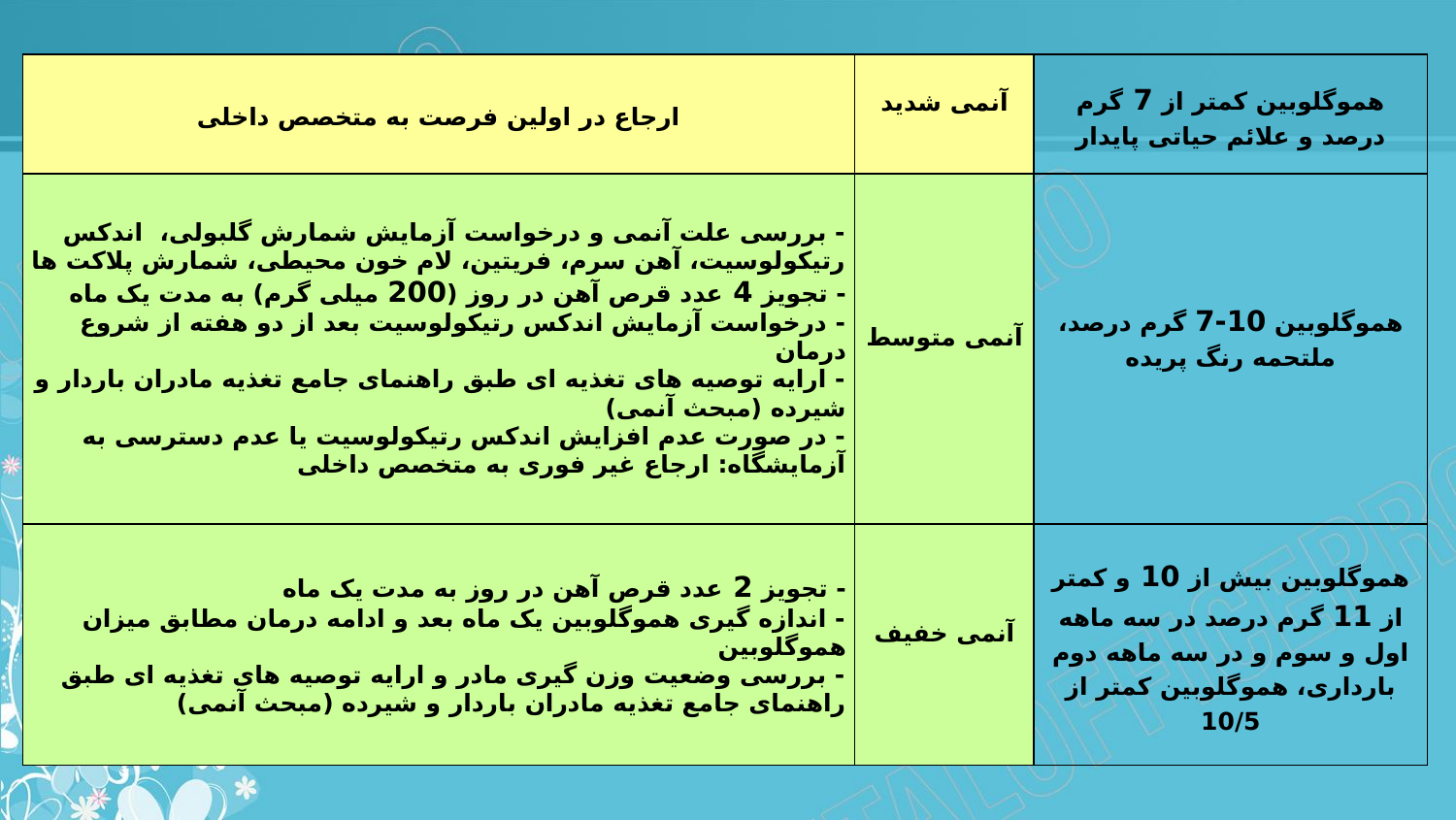

| ارجاع در اولین فرصت به متخصص داخلی | آنمی شدید | هموگلوبین کمتر از 7 گرم درصد و علائم حیاتی پایدار |
| --- | --- | --- |
| - بررسی علت آنمی و درخواست آزمایش شمارش گلبولی، اندکس رتیکولوسیت، آهن سرم، فریتین، لام خون محیطی، شمارش پلاکت ها - تجویز 4 عدد قرص آهن در روز (200 میلی گرم) به مدت یک ماه - درخواست آزمایش اندکس رتیکولوسیت بعد از دو هفته از شروع درمان - ارایه توصیه های تغذیه ای طبق راهنمای جامع تغذیه مادران باردار و شیرده (مبحث آنمی) - در صورت عدم افزایش اندکس رتیکولوسیت یا عدم دسترسی به آزمایشگاه: ارجاع غیر فوری به متخصص داخلی | آنمی متوسط | هموگلوبین 10-7 گرم درصد، ملتحمه رنگ پریده |
| - تجویز 2 عدد قرص آهن در روز به مدت یک ماه - اندازه گیری هموگلوبین یک ماه بعد و ادامه درمان مطابق میزان هموگلوبین - بررسی وضعیت وزن گیری مادر و ارایه توصیه های تغذیه ای طبق راهنمای جامع تغذیه مادران باردار و شیرده (مبحث آنمی) | آنمی خفیف | هموگلوبین بیش از 10 و کمتر از 11 گرم درصد در سه ماهه اول و سوم و در سه ماهه دوم بارداری، هموگلوبین کمتر از 10/5 |